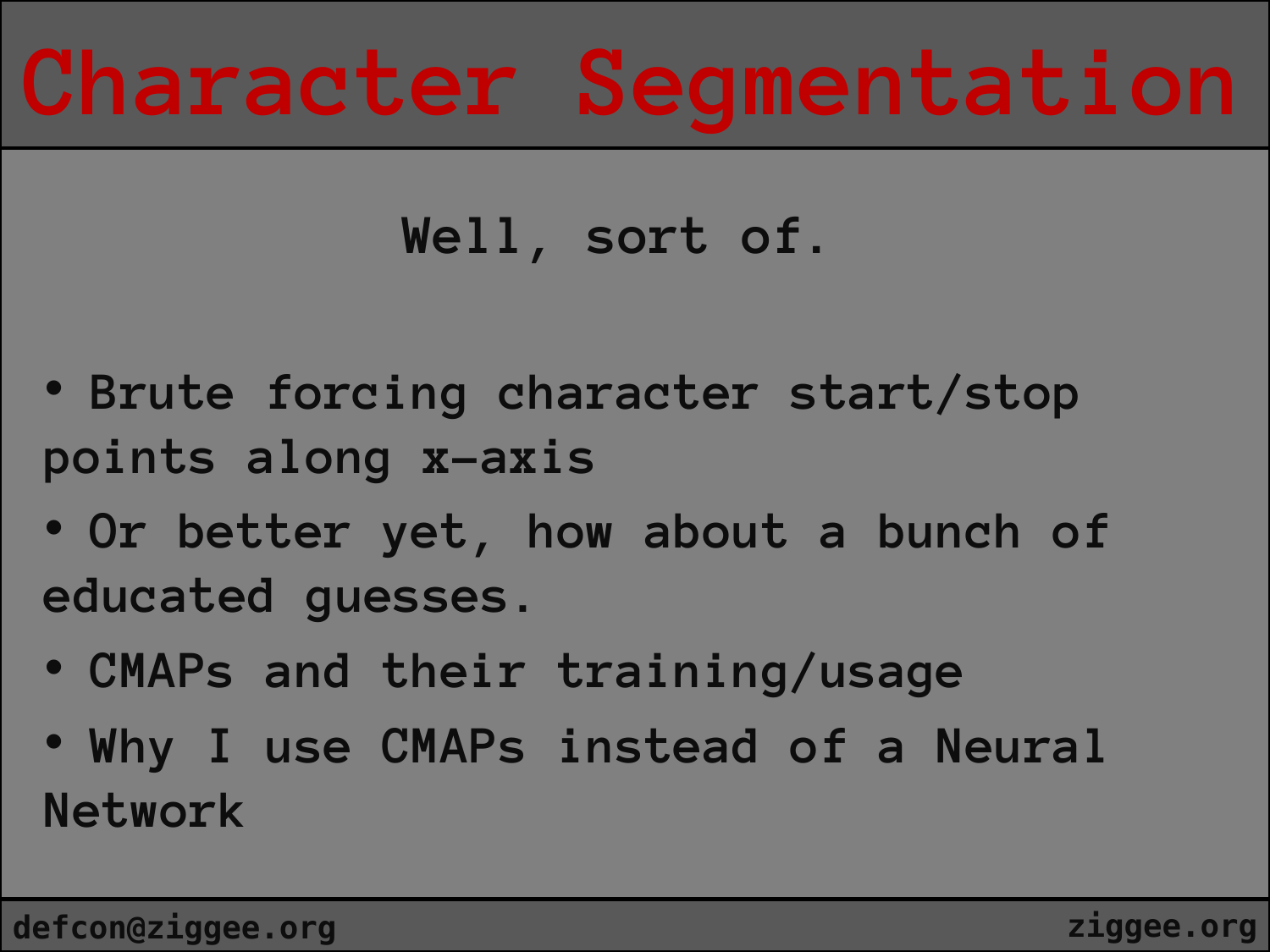

Character Segmentation
Well, sort of.

 Brute forcing character start/stop points along x-axis
 Or better yet, how about a bunch of educated guesses.
 CMAPs and their training/usage
 Why I use CMAPs instead of a Neural Network

ziggee.org
defcon@ziggee.org